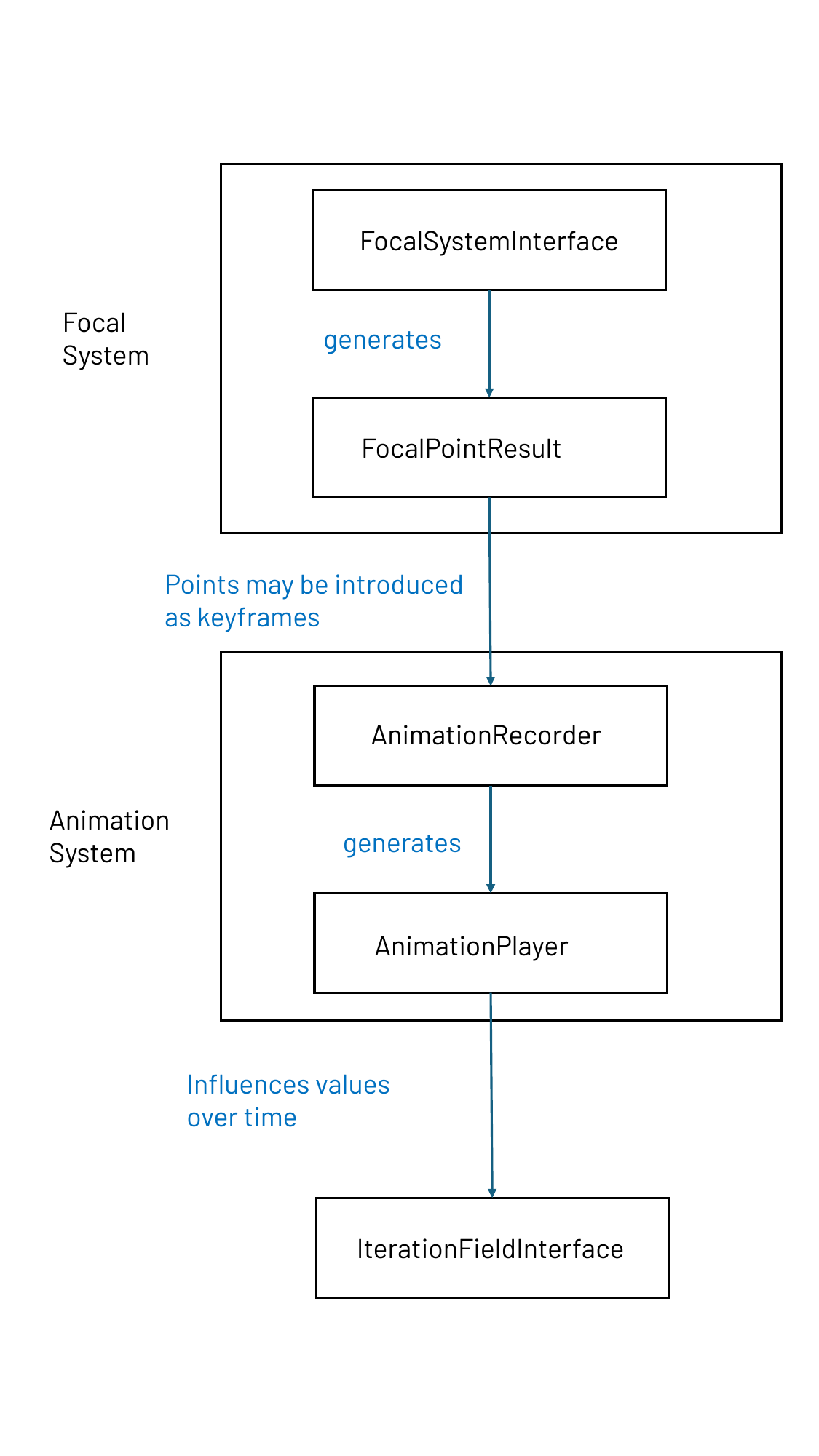

FocalSystemInterface
Focal
System
generates

FocalPointResult
Points may be introduced
as keyframes

AnimationRecorder
Animation
System
generates

AnimationPlayer
Influences values
over time

IterationFieldInterface